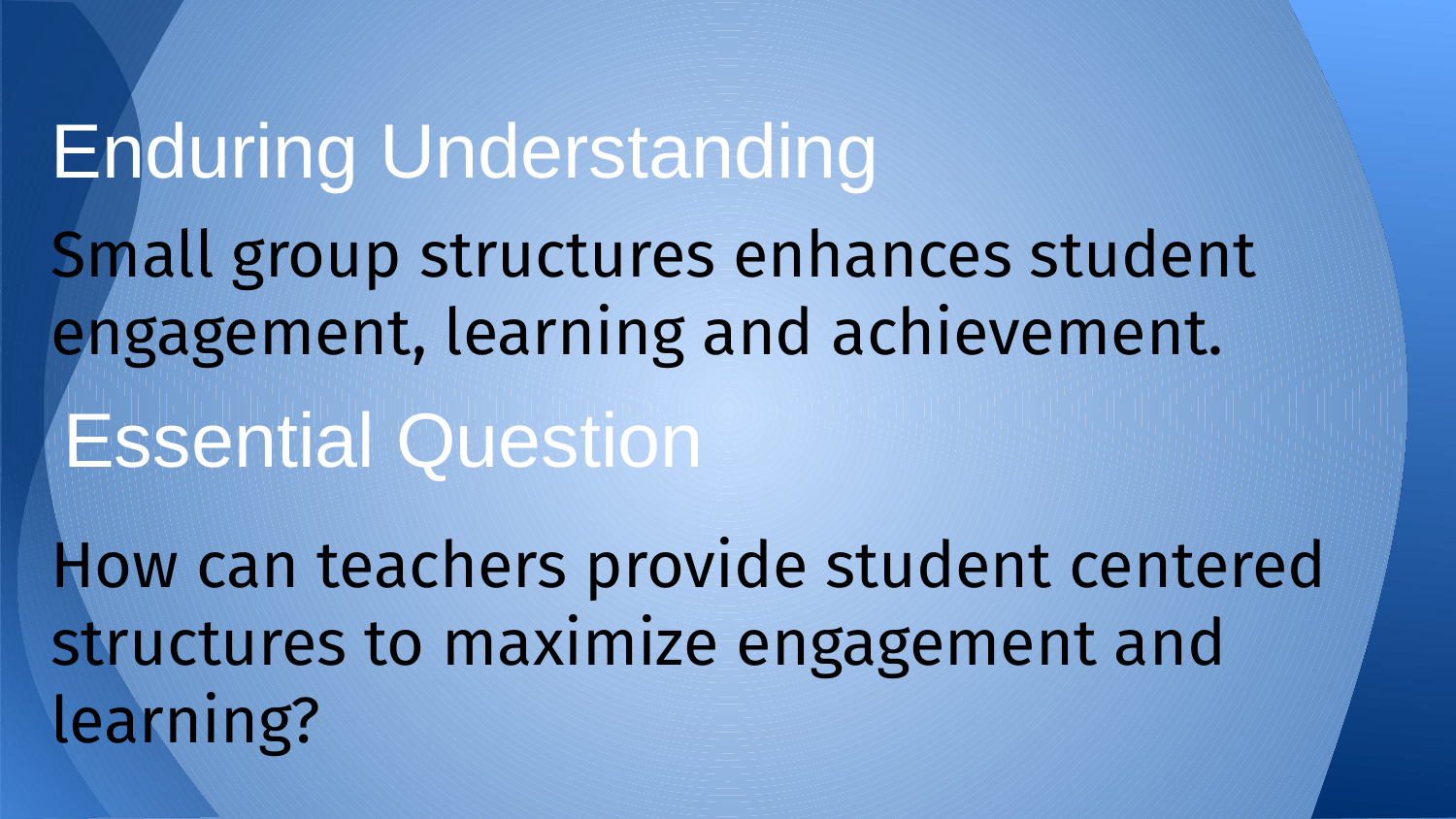

# Enduring Understanding
Small group structures enhances student engagement, learning and achievement.

How can teachers provide student centered structures to maximize engagement and learning?
Essential Question